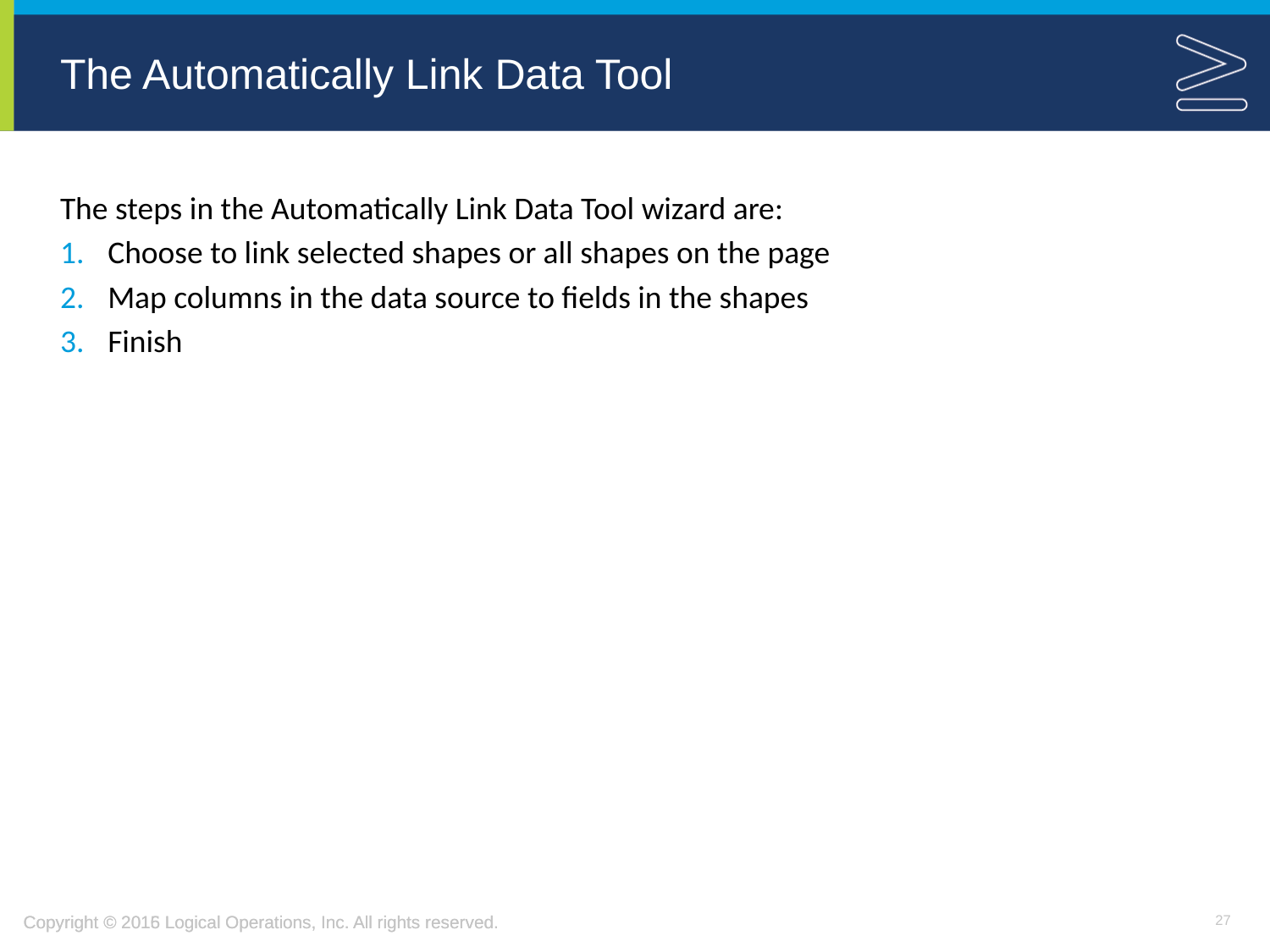

# The Automatically Link Data Tool
The steps in the Automatically Link Data Tool wizard are:
Choose to link selected shapes or all shapes on the page
Map columns in the data source to fields in the shapes
Finish
27